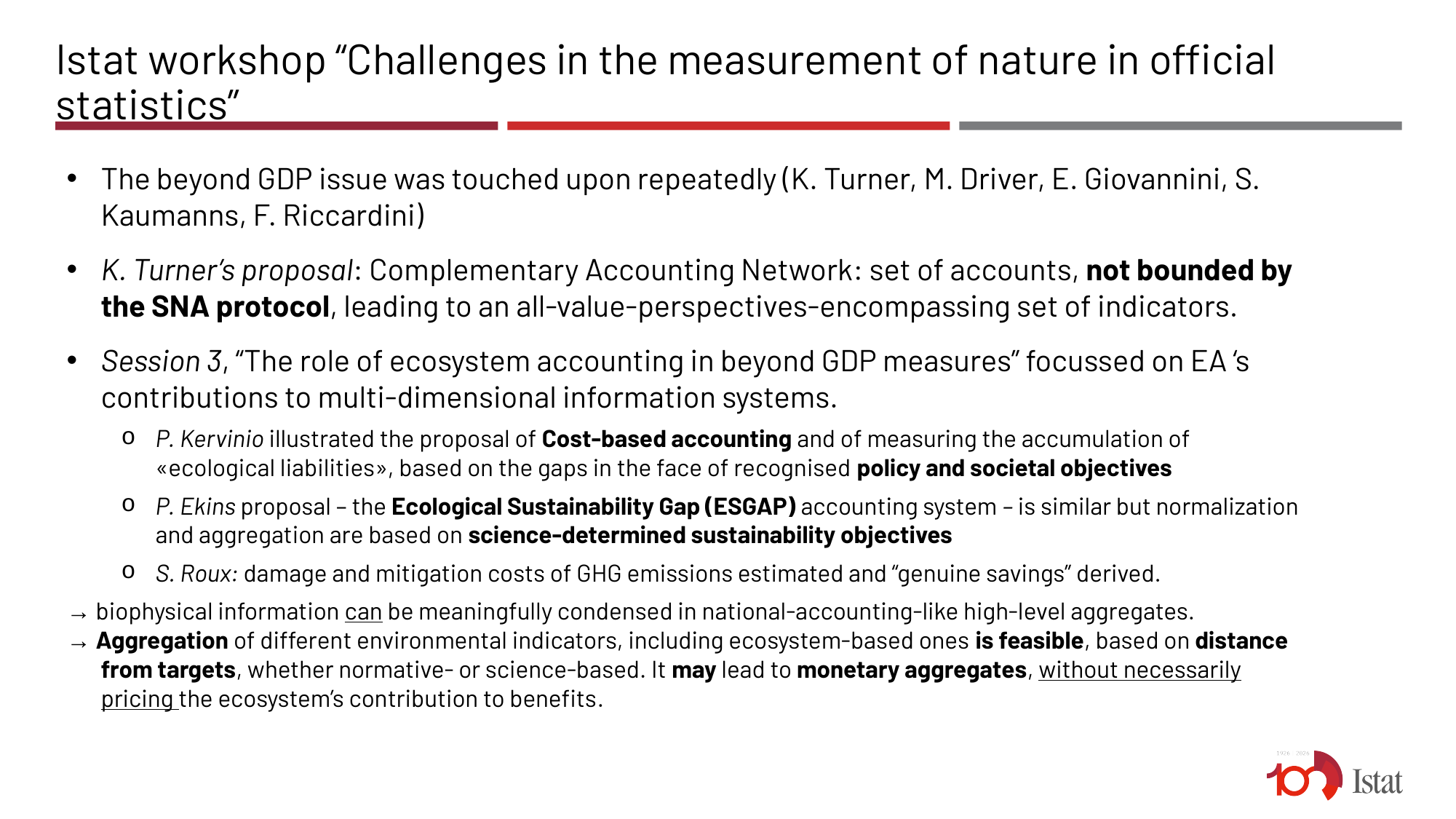

# Istat workshop “Challenges in the measurement of nature in official statistics”
The beyond GDP issue was touched upon repeatedly (K. Turner, M. Driver, E. Giovannini, S. Kaumanns, F. Riccardini)
K. Turner’s proposal: Complementary Accounting Network: set of accounts, not bounded by the SNA protocol, leading to an all-value-perspectives-encompassing set of indicators.
Session 3, “The role of ecosystem accounting in beyond GDP measures” focussed on EA ‘s contributions to multi-dimensional information systems.
P. Kervinio illustrated the proposal of Cost-based accounting and of measuring the accumulation of «ecological liabilities», based on the gaps in the face of recognised policy and societal objectives
P. Ekins proposal – the Ecological Sustainability Gap (ESGAP) accounting system – is similar but normalization and aggregation are based on science-determined sustainability objectives
S. Roux: damage and mitigation costs of GHG emissions estimated and “genuine savings” derived.
→ biophysical information can be meaningfully condensed in national-accounting-like high-level aggregates.
→ Aggregation of different environmental indicators, including ecosystem-based ones is feasible, based on distance from targets, whether normative- or science-based. It may lead to monetary aggregates, without necessarily pricing the ecosystem’s contribution to benefits.